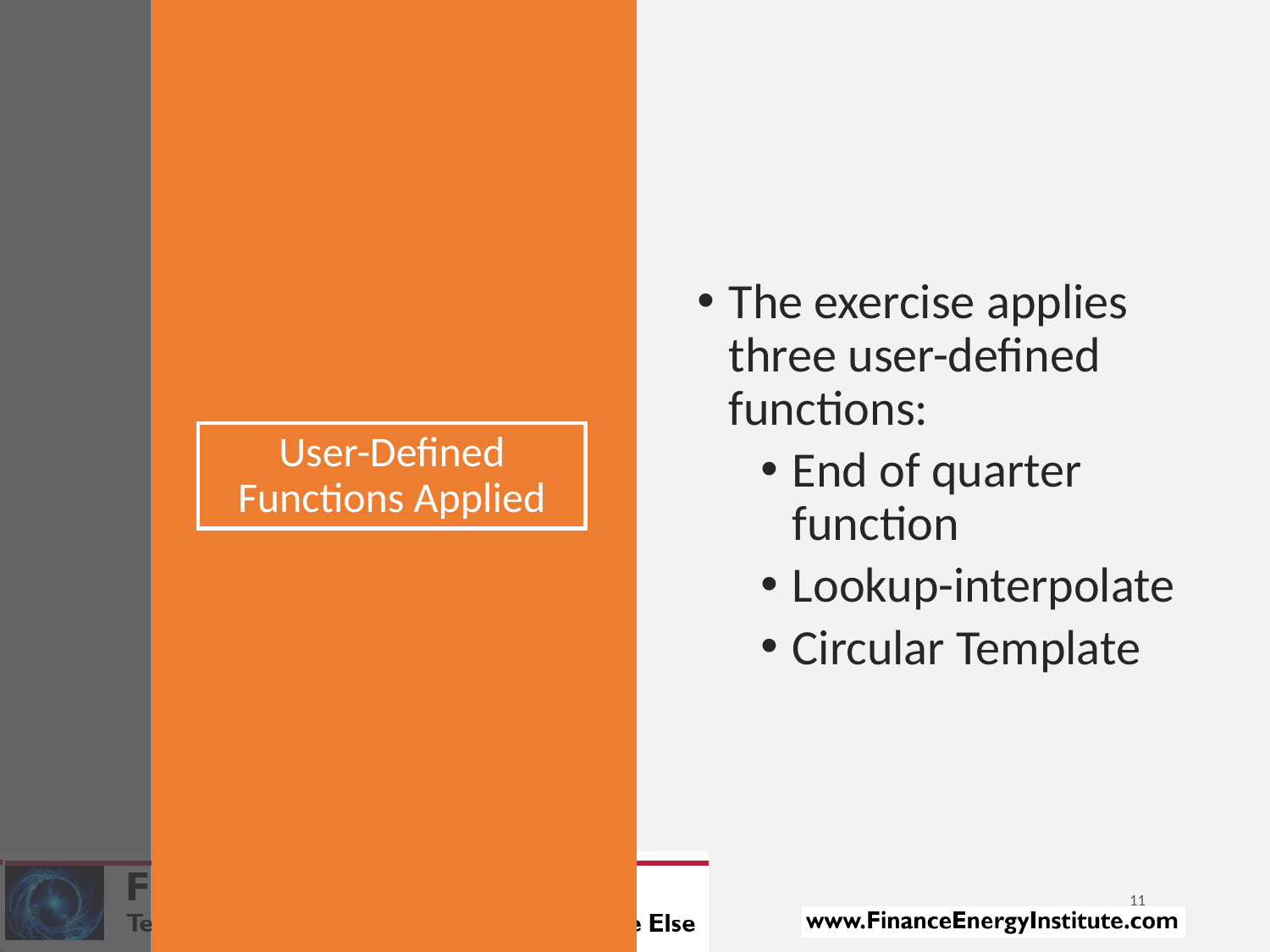

The exercise applies three user-defined functions:
End of quarter function
Lookup-interpolate
Circular Template
# User-Defined Functions Applied
11